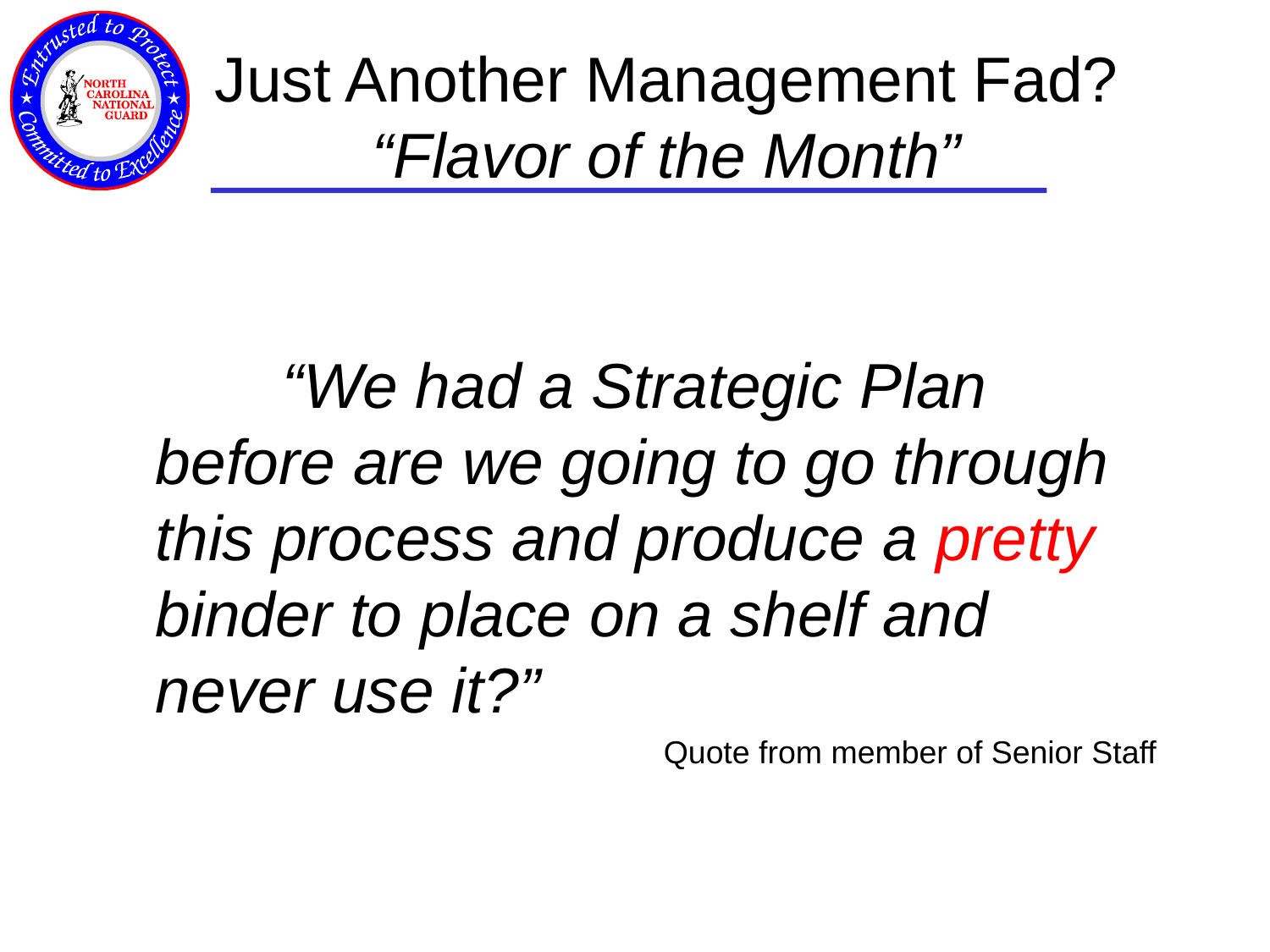

# Just Another Management Fad? “Flavor of the Month”
		“We had a Strategic Plan before are we going to go through this process and produce a pretty binder to place on a shelf and never use it?”
					Quote from member of Senior Staff